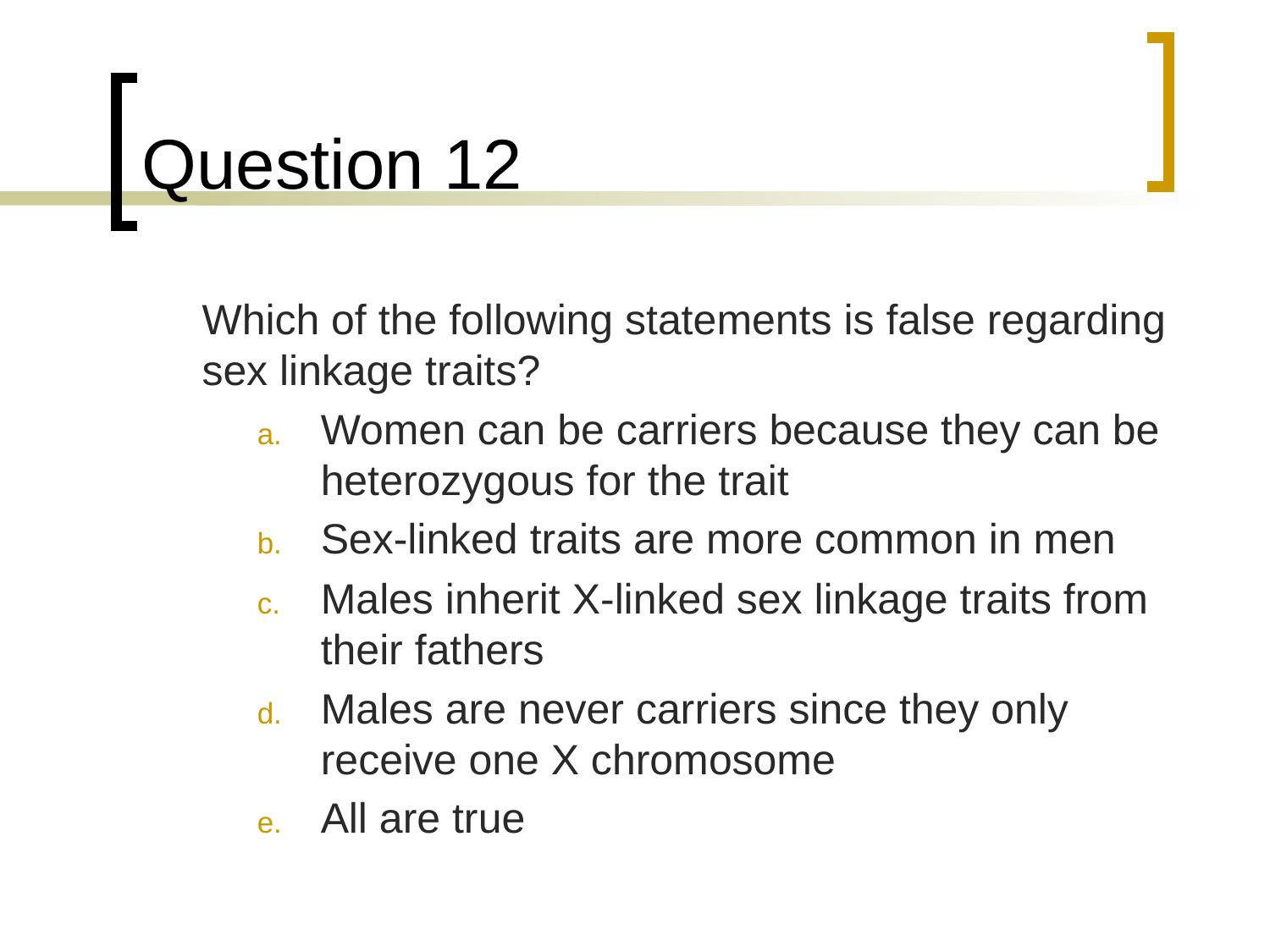

# Question 12
	Which of the following statements is false regarding sex linkage traits?
Women can be carriers because they can be heterozygous for the trait
Sex-linked traits are more common in men
Males inherit X-linked sex linkage traits from their fathers
Males are never carriers since they only receive one X chromosome
All are true